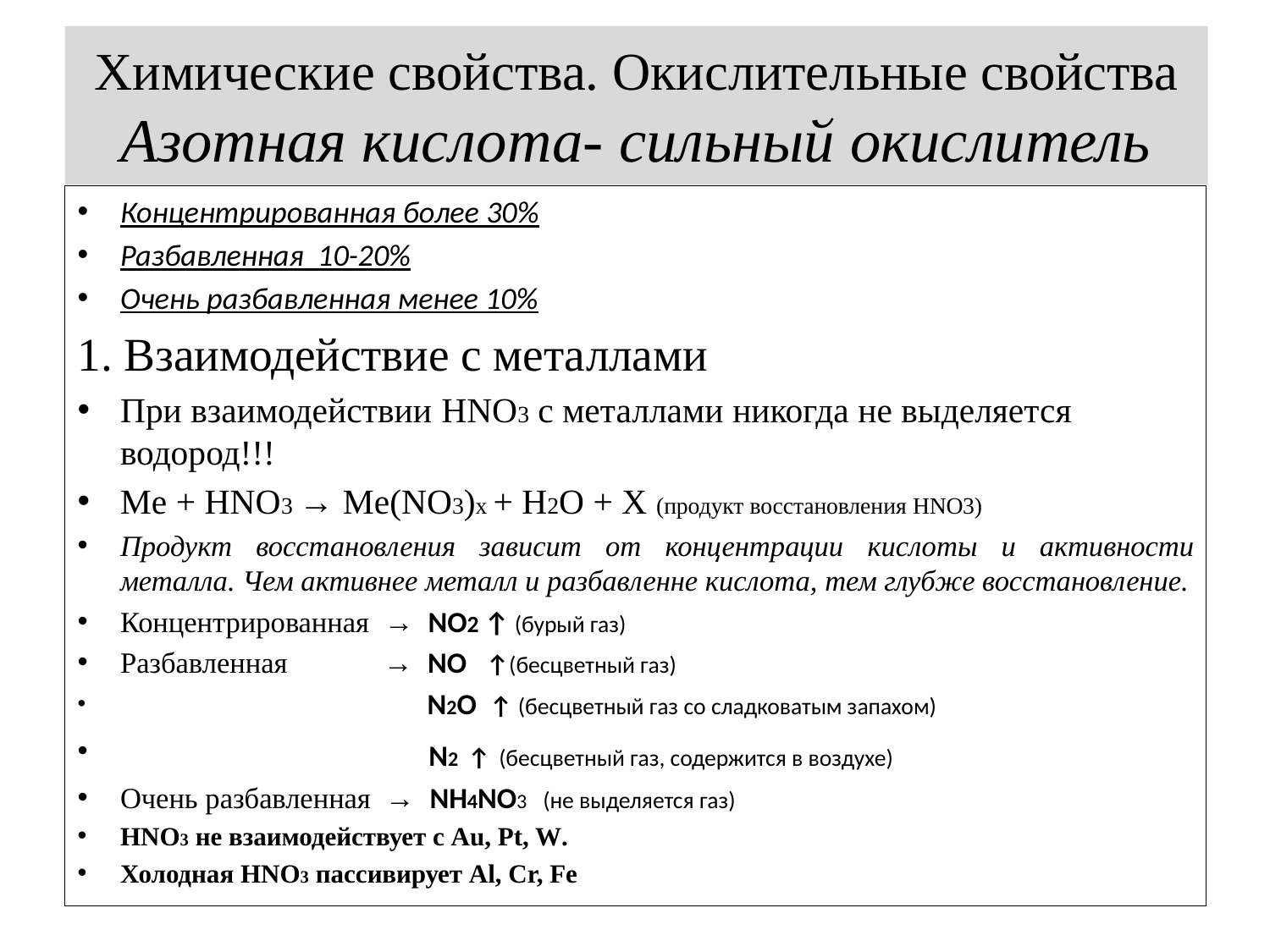

# Химические свойства. Окислительные свойства Азотная кислота- сильный окислитель
Концентрированная более 30%
Разбавленная  10-20%
Очень разбавленная менее 10%
1. Взаимодействие с металлами
При взаимодействии HNO3 с металлами никогда не выделяется водород!!!
Me + HNO3 → Me(NO3)х + H2O + X (продукт восстановления HNO3)
Продукт восстановления зависит от концентрации кислоты и активности металла. Чем активнее металл и разбавленне кислота, тем глубже восстановление.
Концентрированная  →  NO2 ↑ (бурый газ)
Разбавленная             →  NO   ↑(бесцветный газ)
                                                          N2O  ↑ (бесцветный газ со сладковатым запахом)
                                               N2  ↑ (бесцветный газ, содержится в воздухе)
Очень разбавленная  →  NH4NO3   (не выделяется газ)
HNO3 не взаимодействует с Au, Pt, W.
Холодная HNO3 пассивирует Al, Cr, Fe